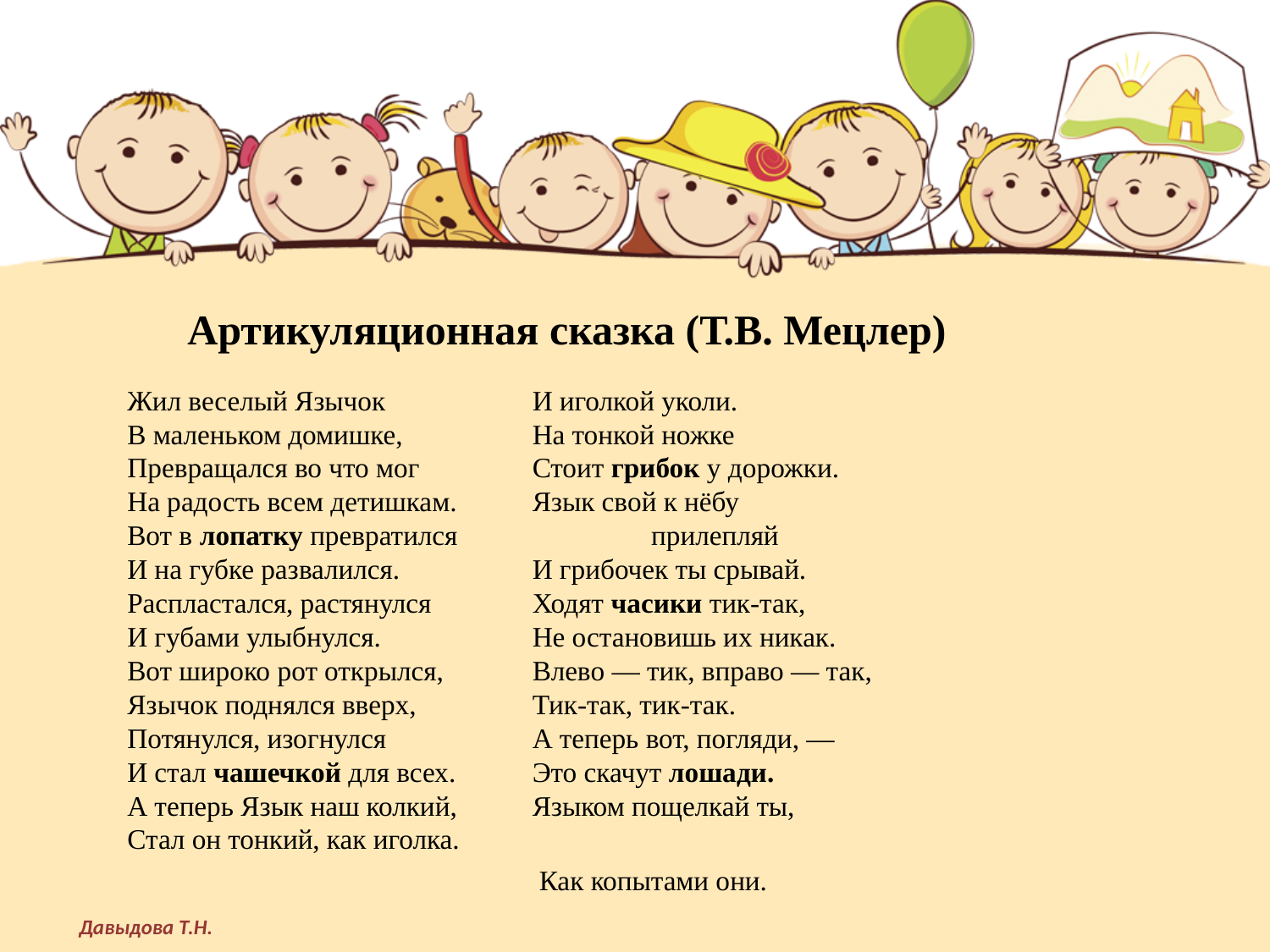

Артикуляционная сказка (Т.В. Мецлер)
Жил веселый Язычок
В маленьком домишке,
Превращался во что мог
На радость всем детишкам.
Вот в лопатку превратился
И на губке развалился.
Распластался, растянулся
И губами улыбнулся.
Вот широко рот открылся,
Язычок поднялся вверх,
Потянулся, изогнулся
И стал чашечкой для всех.
А теперь Язык наш колкий,
Стал он тонкий, как иголка.

Язычок свой потяни
И иголкой уколи.
На тонкой ножке
Стоит грибок у дорожки.
Язык свой к нёбу
                 прилепляй
И грибочек ты срывай.
Ходят часики тик-так,
Не остановишь их никак.
Влево — тик, вправо — так,
Тик-так, тик-так.
А теперь вот, погляди, —
Это скачут лошади.
Языком пощелкай ты,
Как копытами они.
Давыдова Т.Н.